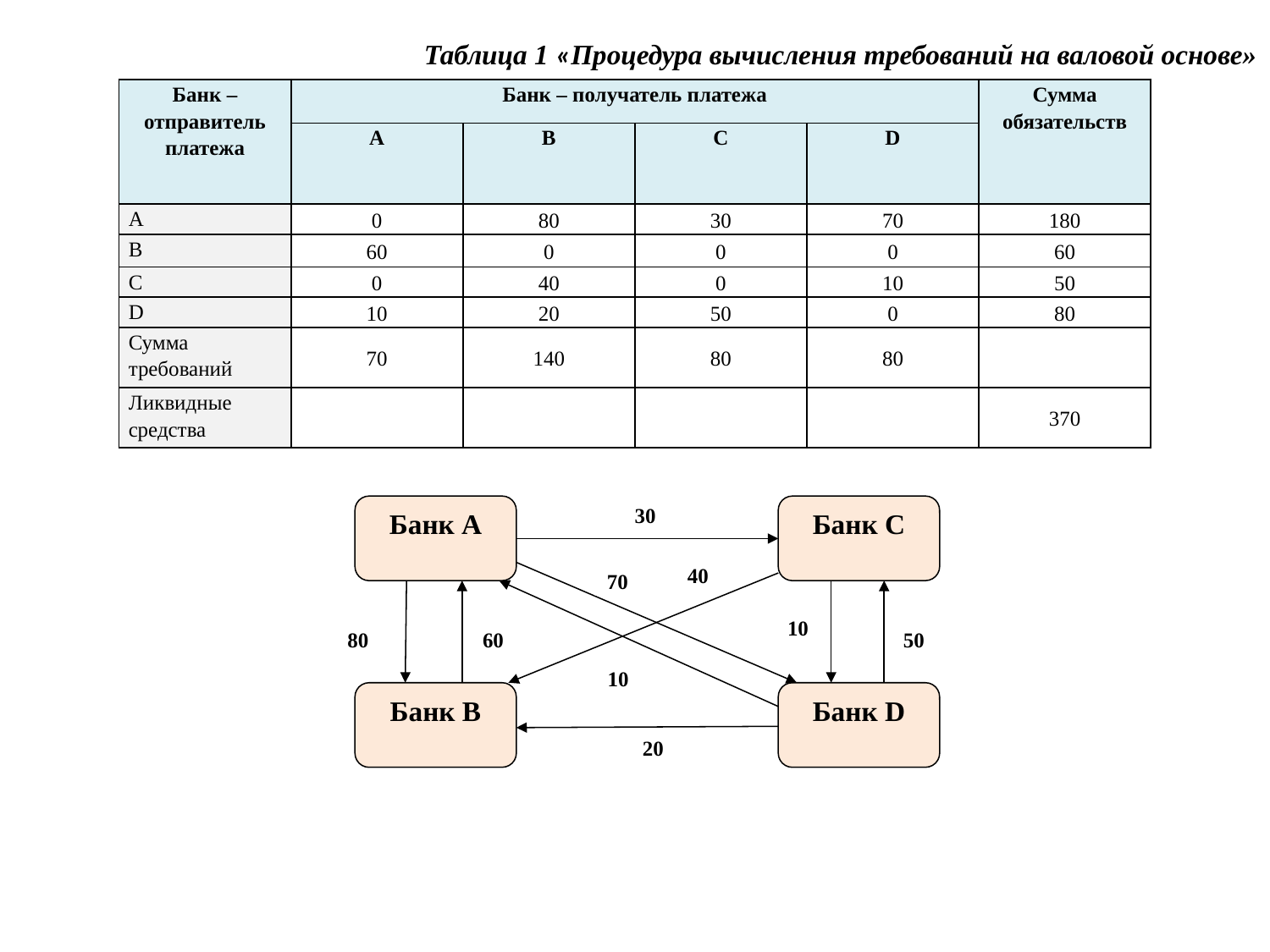

Таблица 1 «Процедура вычисления требований на валовой основе»

| Банк – отправитель платежа | Банк – получатель платежа |  |  |  | Сумма обязательств |
| --- | --- | --- | --- | --- | --- |
|  | А | В | С | D |  |
| А | 0 | 80 | 30 | 70 | 180 |
| B | 60 | 0 | 0 | 0 | 60 |
| С | 0 | 40 | 0 | 10 | 50 |
| D | 10 | 20 | 50 | 0 | 80 |
| Сумма требований | 70 | 140 | 80 | 80 |  |
| Ликвидные средства |  |  |  |  | 370 |
Банк А
30
Банк С
40
70
10
80
60
50
10
Банк В
Банк D
20